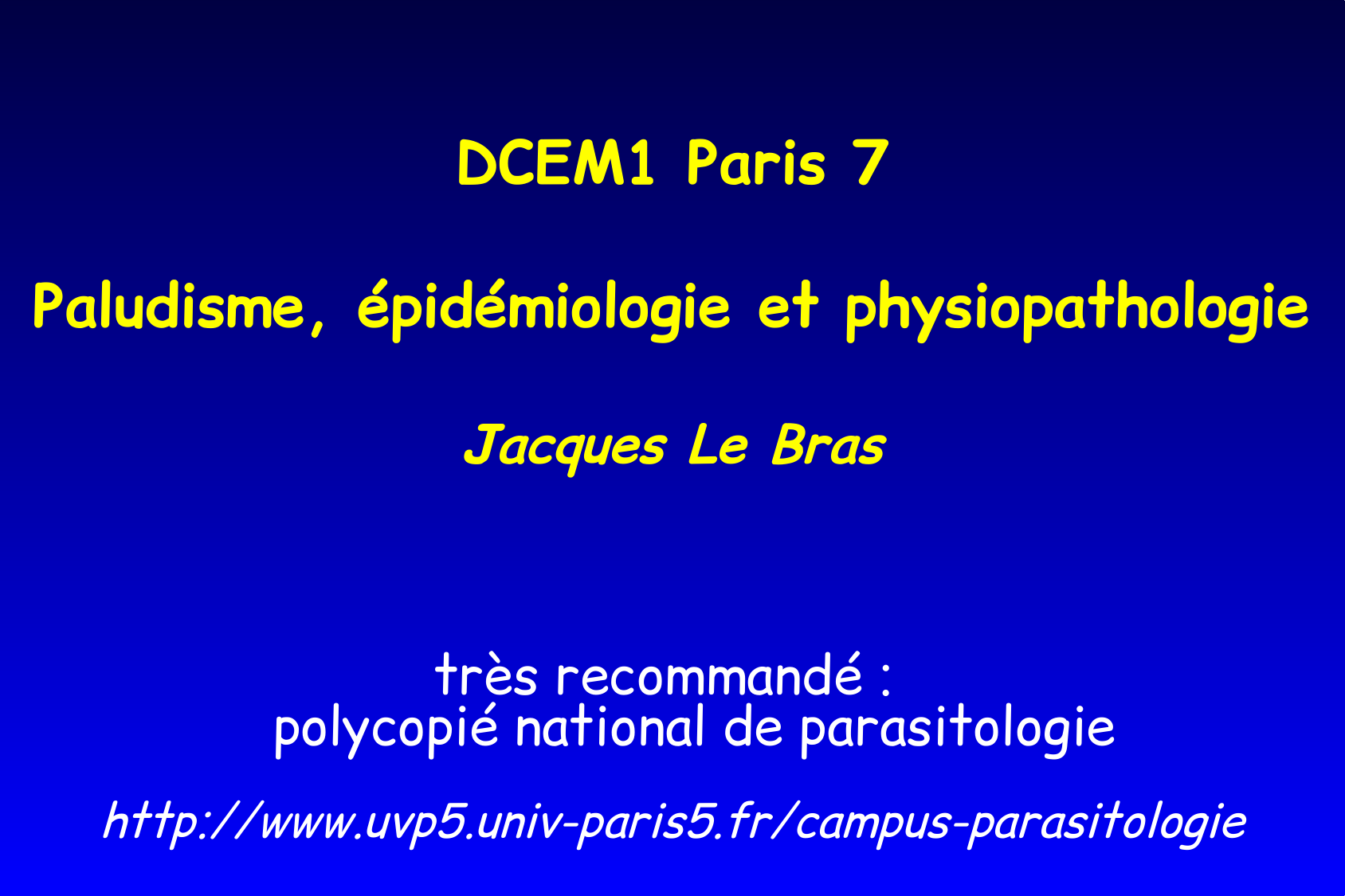

# DCEM1 Paris 7 Paludisme, épidémiologie et physiopathologie Jacques Le Bras
très recommandé :
polycopié national de parasitologie
http://www.uvp5.univ-paris5.fr/campus-parasitologie